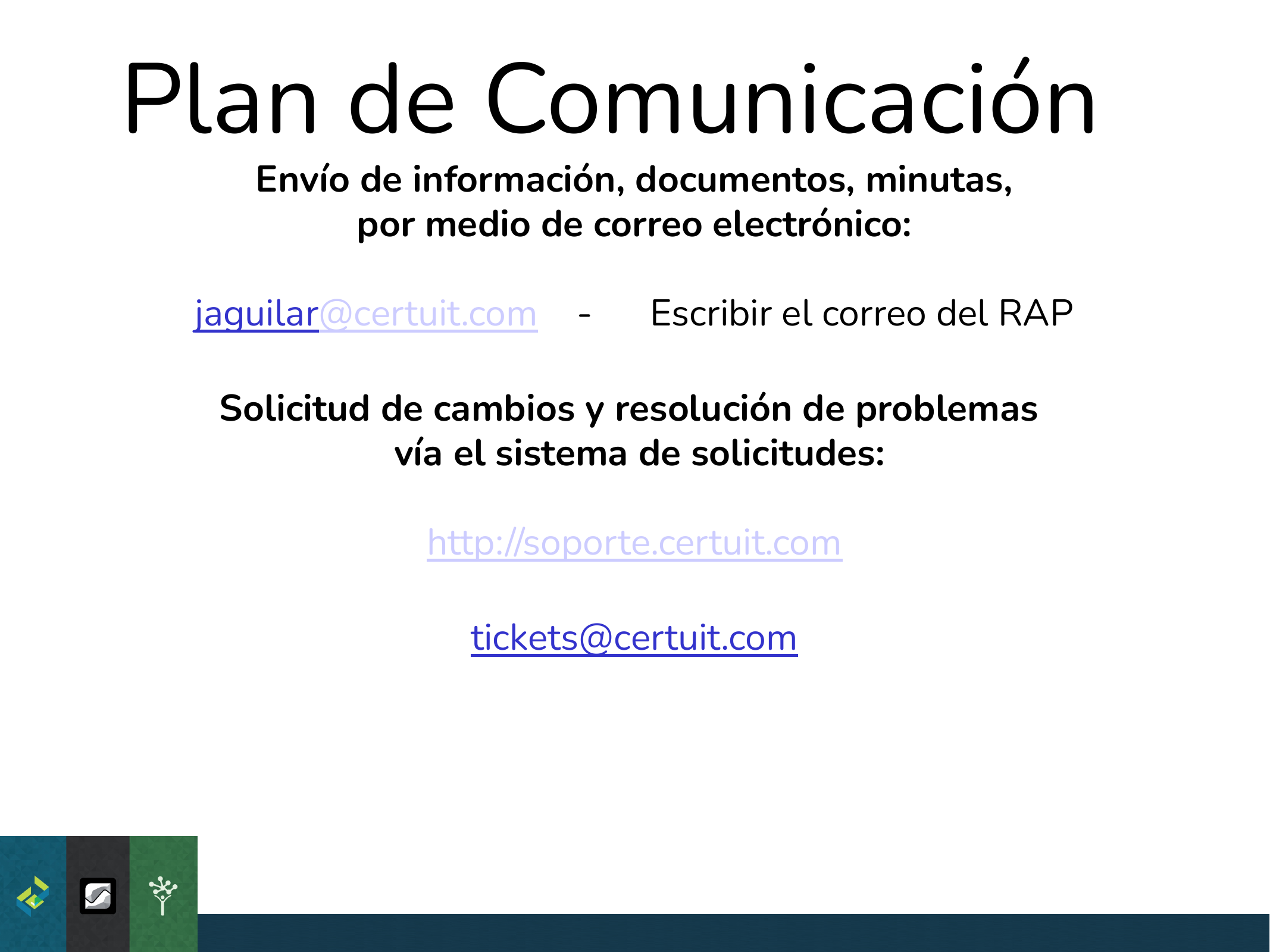

Plan de Comunicación

Envío de información, documentos, minutas,
por medio de correo electrónico:

jaguilar@certuit.com    -      Escribir el correo del RAP

Solicitud de cambios y resolución de problemas
 vía el sistema de solicitudes:

http://soporte.certuit.com

tickets@certuit.com